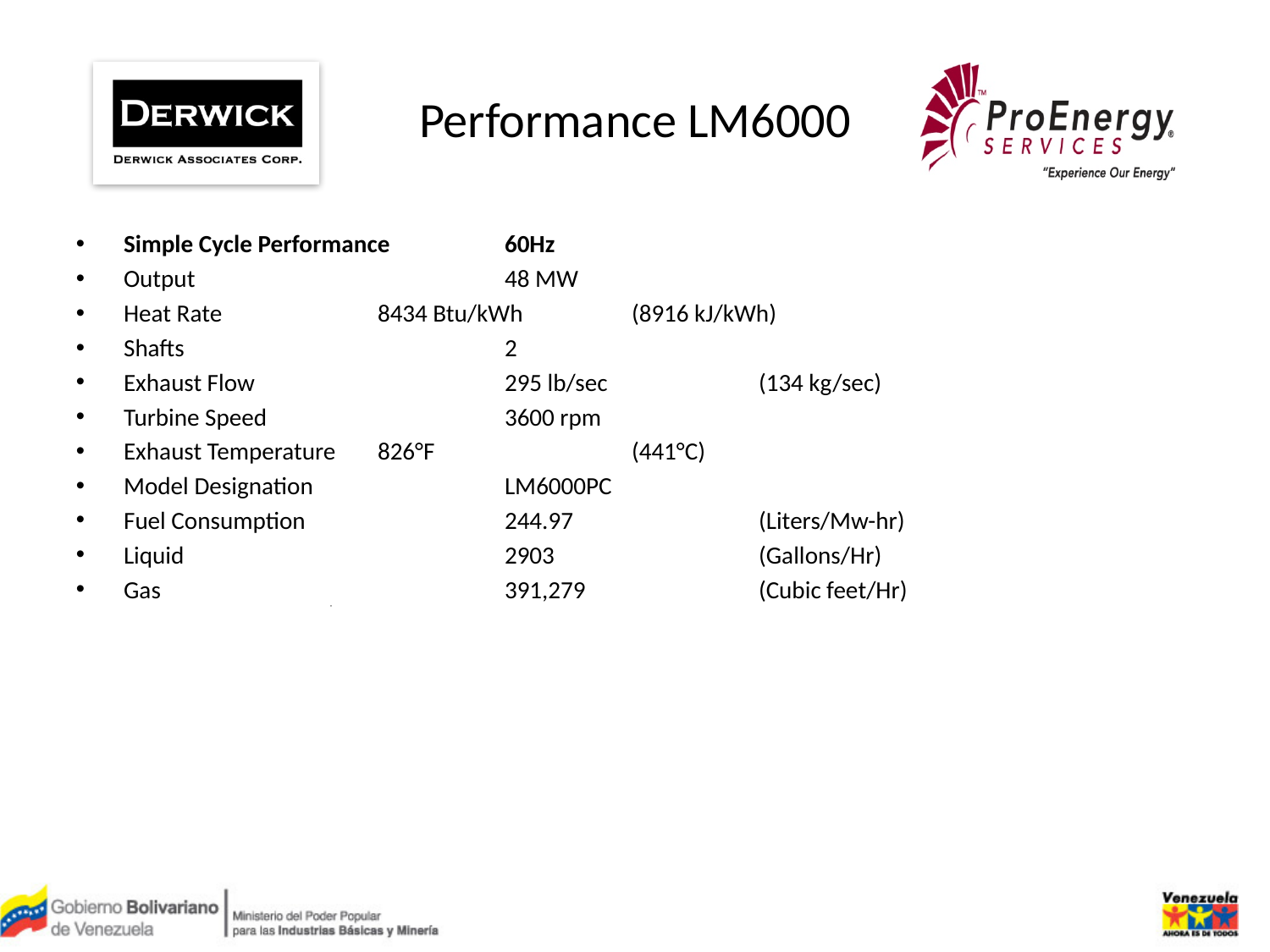

# Performance LM6000
Simple Cycle Performance	60Hz
Output			48 MW
Heat Rate		8434 Btu/kWh 	(8916 kJ/kWh)
Shafts			2
Exhaust Flow 		295 lb/sec 		(134 kg/sec)
Turbine Speed		3600 rpm
Exhaust Temperature	826°F 		(441°C)
Model Designation		LM6000PC
Fuel Consumption 		244.97		(Liters/Mw-hr)
Liquid			2903		(Gallons/Hr)
Gas			391,279		(Cubic feet/Hr)